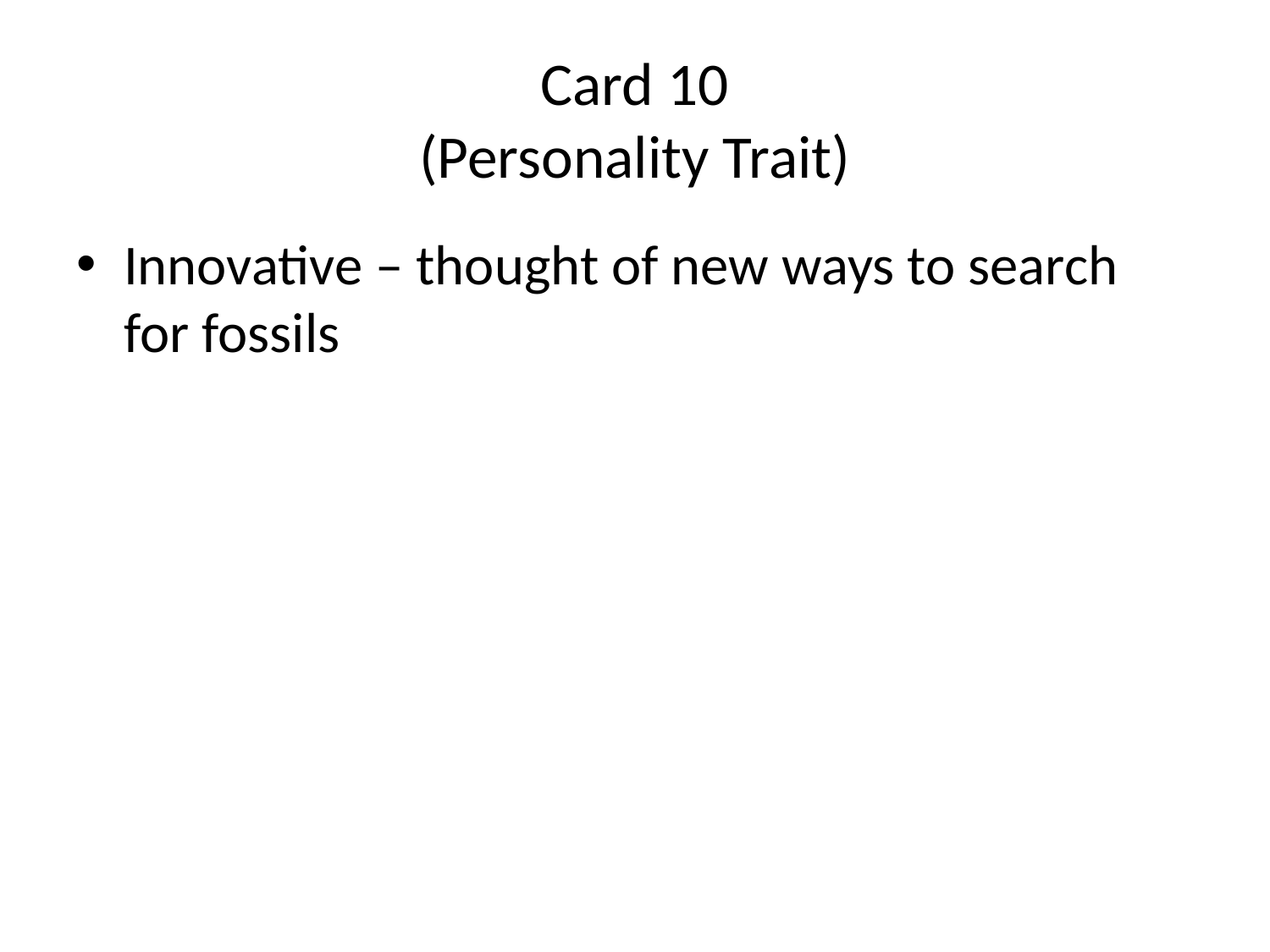

# Card 10 (Personality Trait)
Innovative – thought of new ways to search for fossils